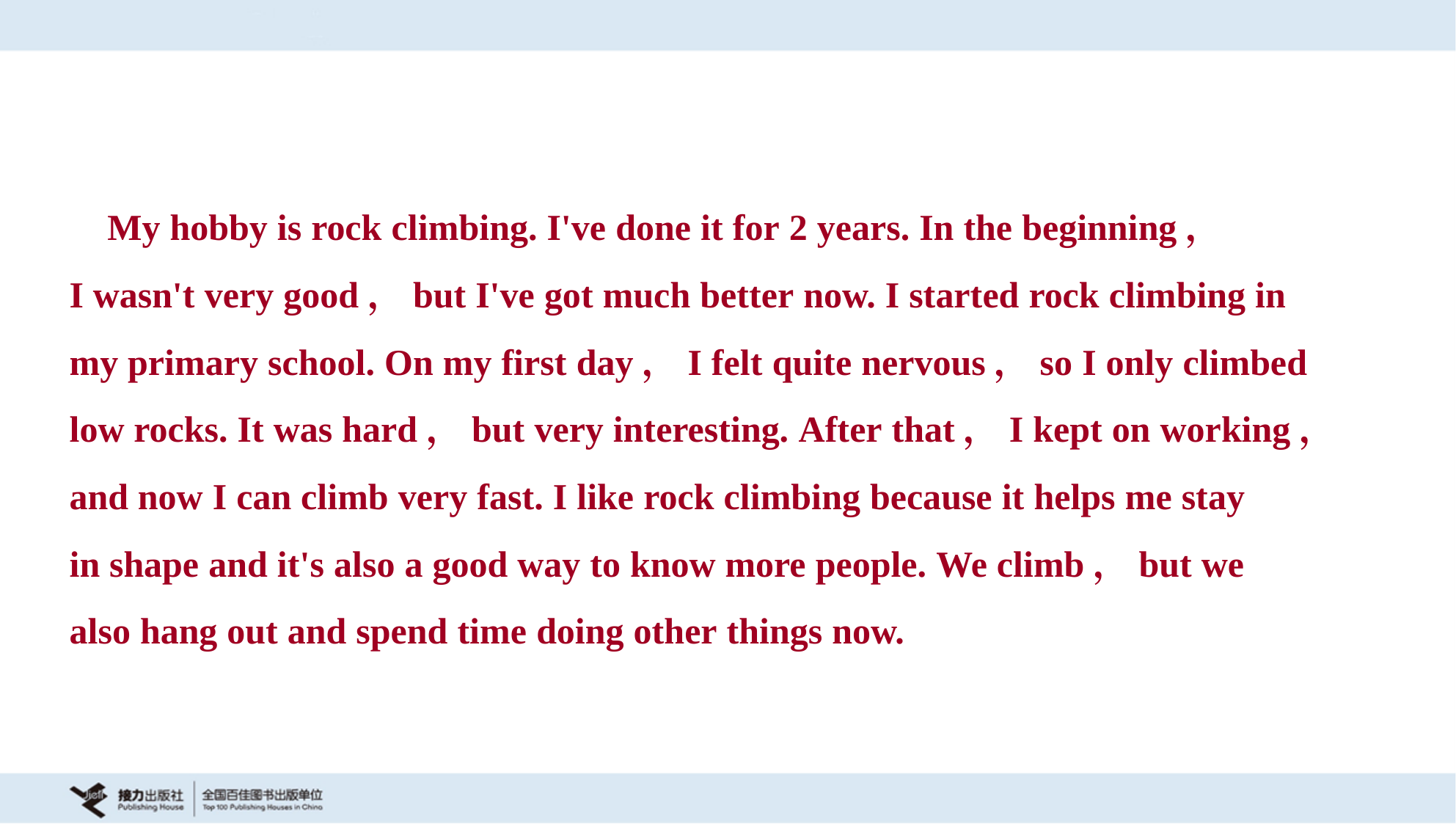

My hobby is rock climbing. I've done it for 2 years. In the beginning，
I wasn't very good，but I've got much better now. I started rock climbing in
my primary school. On my first day，I felt quite nervous，so I only climbed
low rocks. It was hard，but very interesting. After that，I kept on working，
and now I can climb very fast. I like rock climbing because it helps me stay
in shape and it's also a good way to know more people. We climb，but we
also hang out and spend time doing other things now.